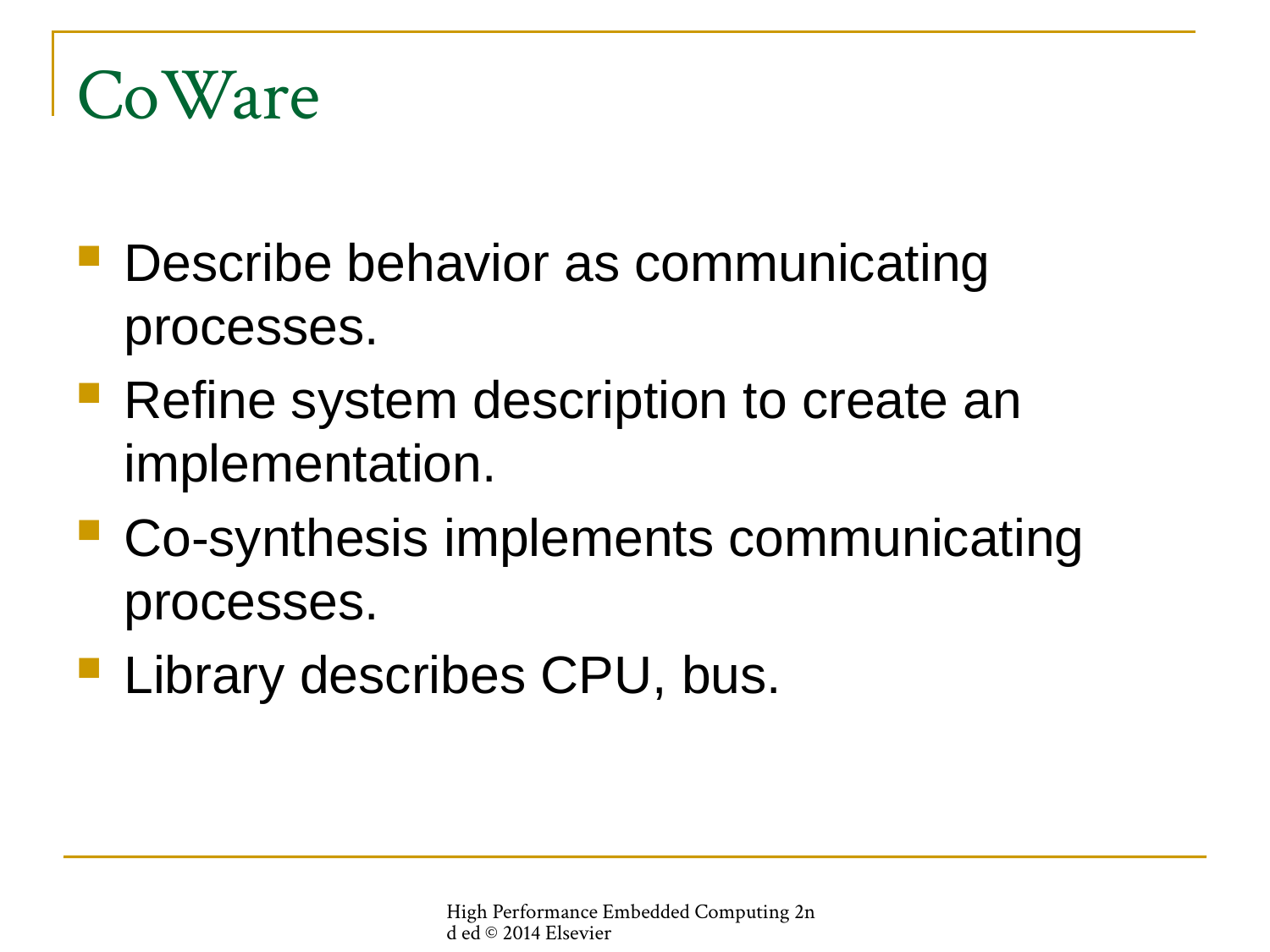

# CoWare
Describe behavior as communicating processes.
Refine system description to create an implementation.
Co-synthesis implements communicating processes.
Library describes CPU, bus.
High Performance Embedded Computing 2nd ed © 2014 Elsevier